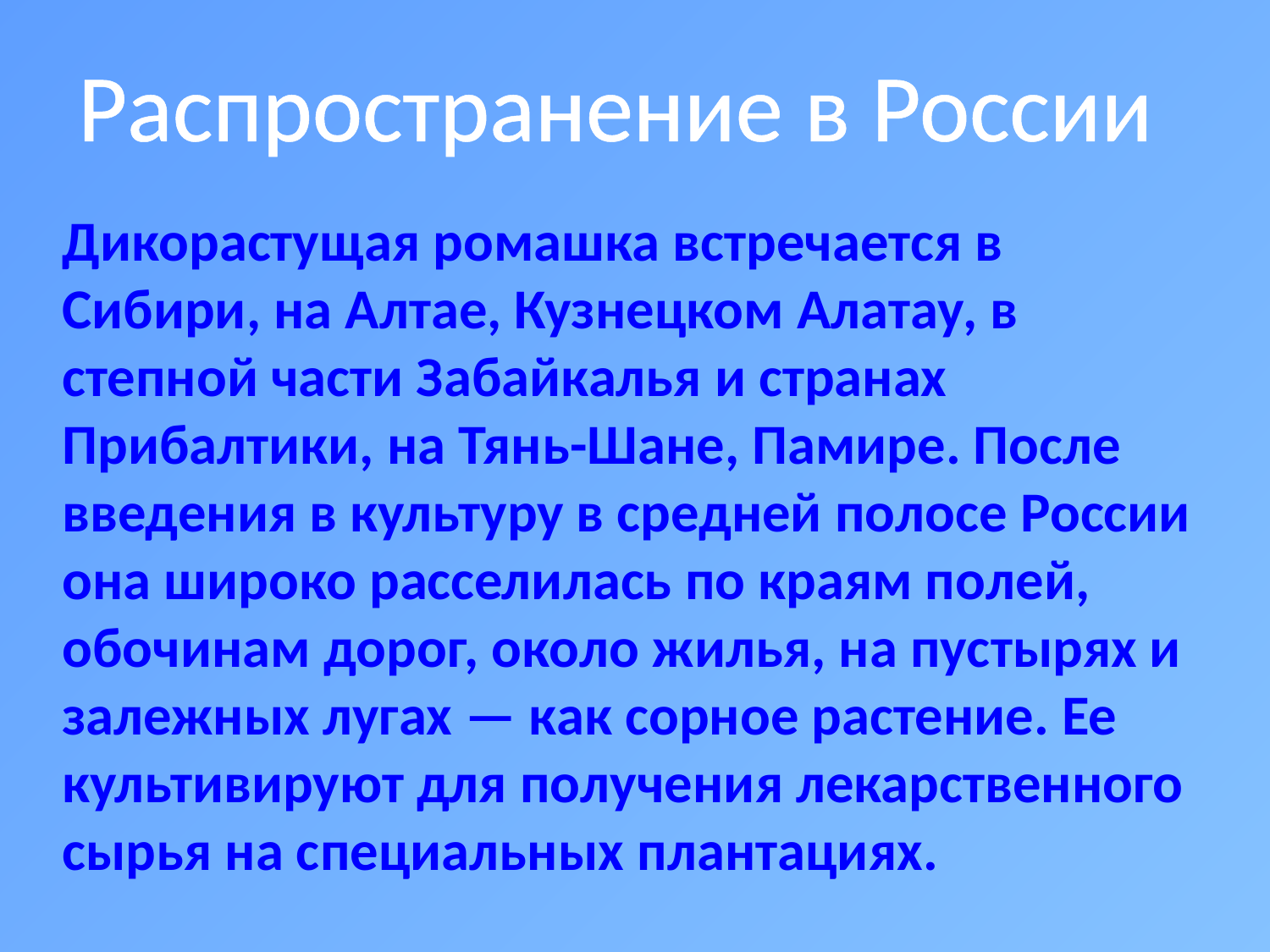

Распространение в России
Дикорастущая ромашка встречается в Сибири, на Алтае, Кузнецком Алатау, в степной части Забайкалья и странах Прибалтики, на Тянь-Шане, Памире. После введения в культуру в средней полосе России она широко расселилась по краям полей, обочинам дорог, около жилья, на пустырях и залежных лугах — как сорное растение. Ее культивируют для получения лекарственного сырья на специальных плантациях.